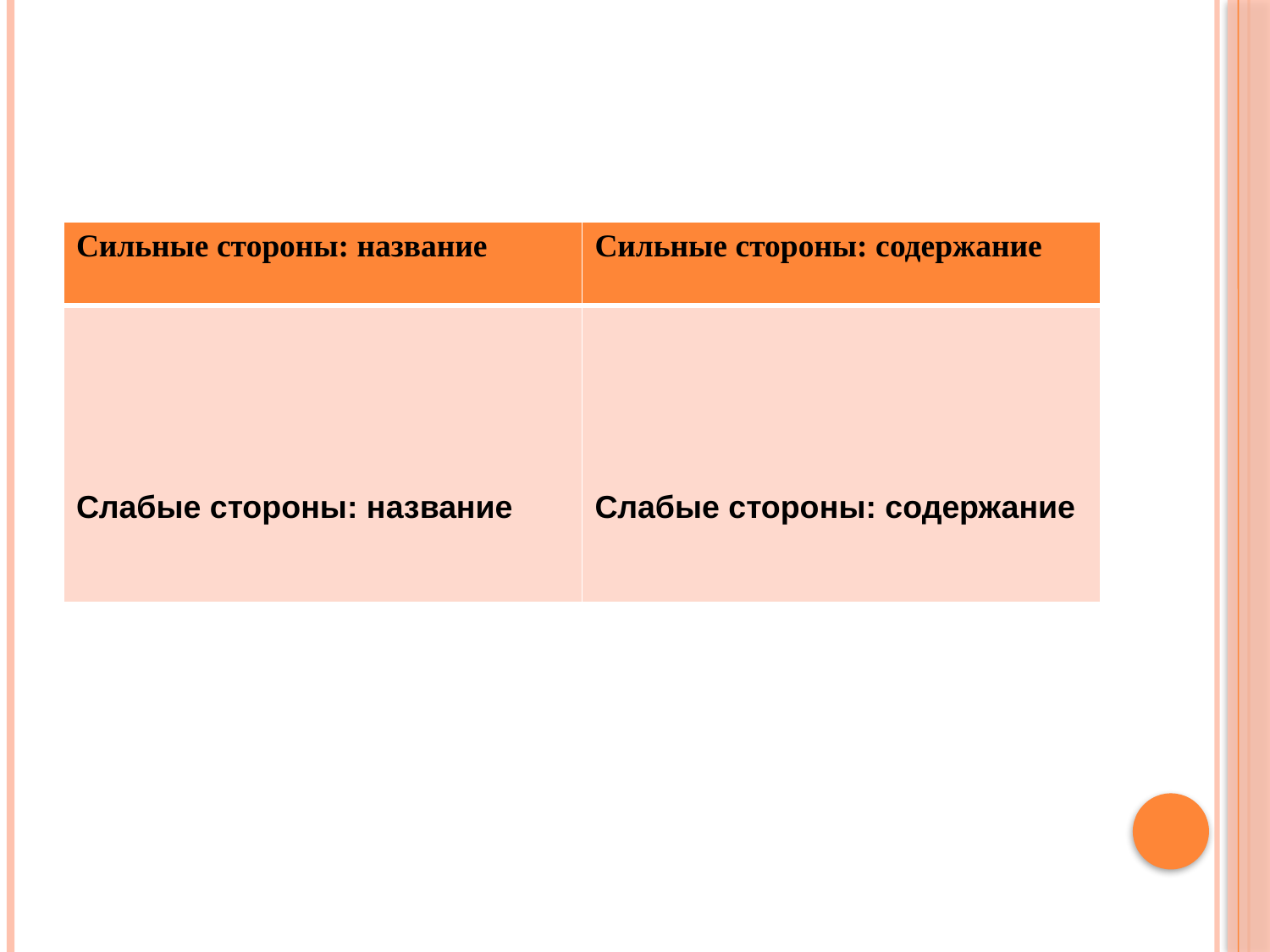

#
| Сильные стороны: название | Сильные стороны: содержание |
| --- | --- |
| Слабые стороны: название | Слабые стороны: содержание |